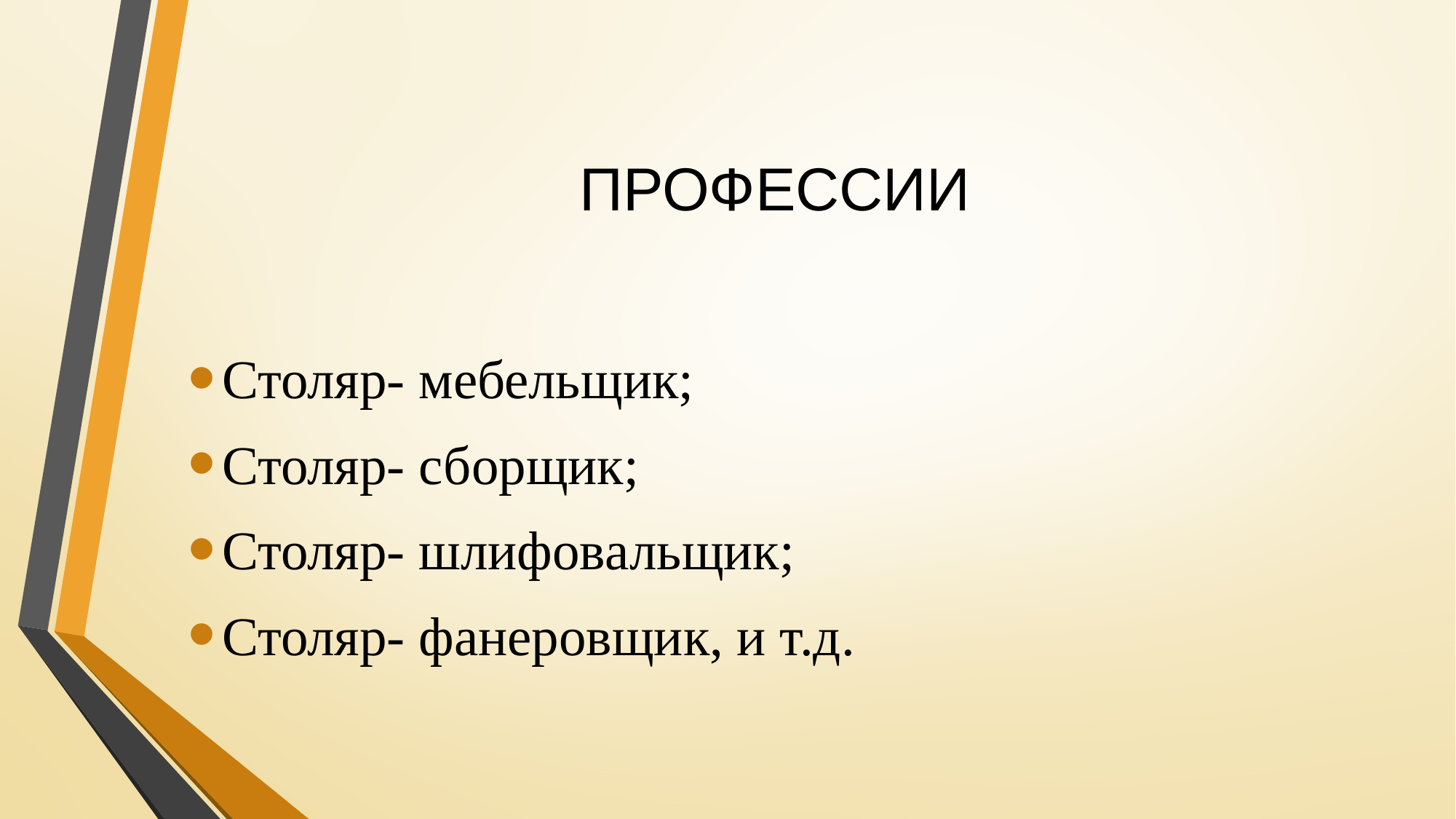

# ПРОФЕССИИ
Столяр- мебельщик;
Столяр- сборщик;
Столяр- шлифовальщик;
Столяр- фанеровщик, и т.д.